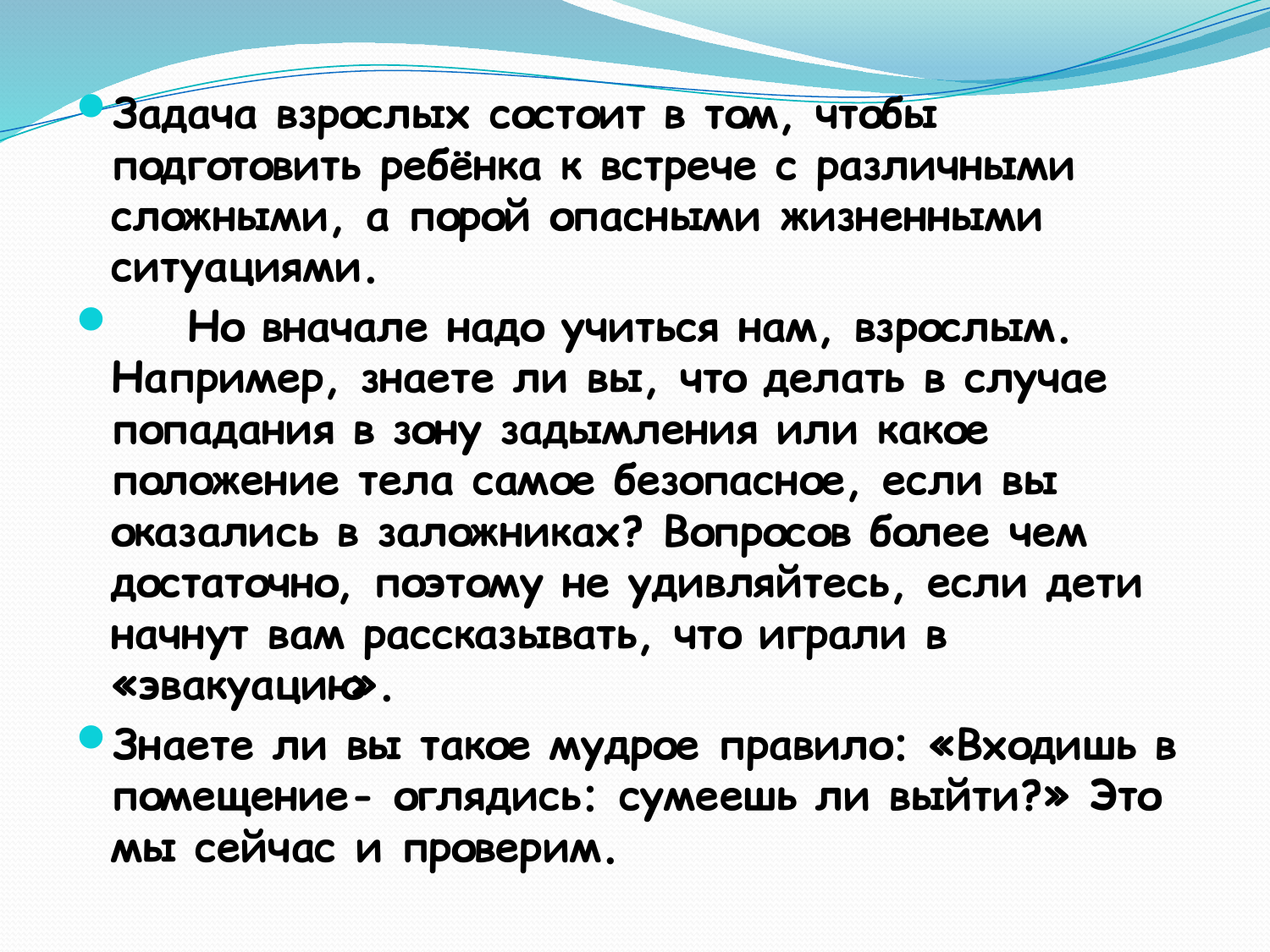

Задача взрослых состоит в том, чтобы подготовить ребёнка к встрече с различными сложными, а порой опасными жизненными ситуациями.
    Но вначале надо учиться нам, взрослым. Например, знаете ли вы, что делать в случае попадания в зону задымления или какое положение тела самое безопасное, если вы оказались в заложниках? Вопросов более чем достаточно, поэтому не удивляйтесь, если дети начнут вам рассказывать, что играли в «эвакуацию».
Знаете ли вы такое мудрое правило: «Входишь в помещение- оглядись: сумеешь ли выйти?» Это мы сейчас и проверим.